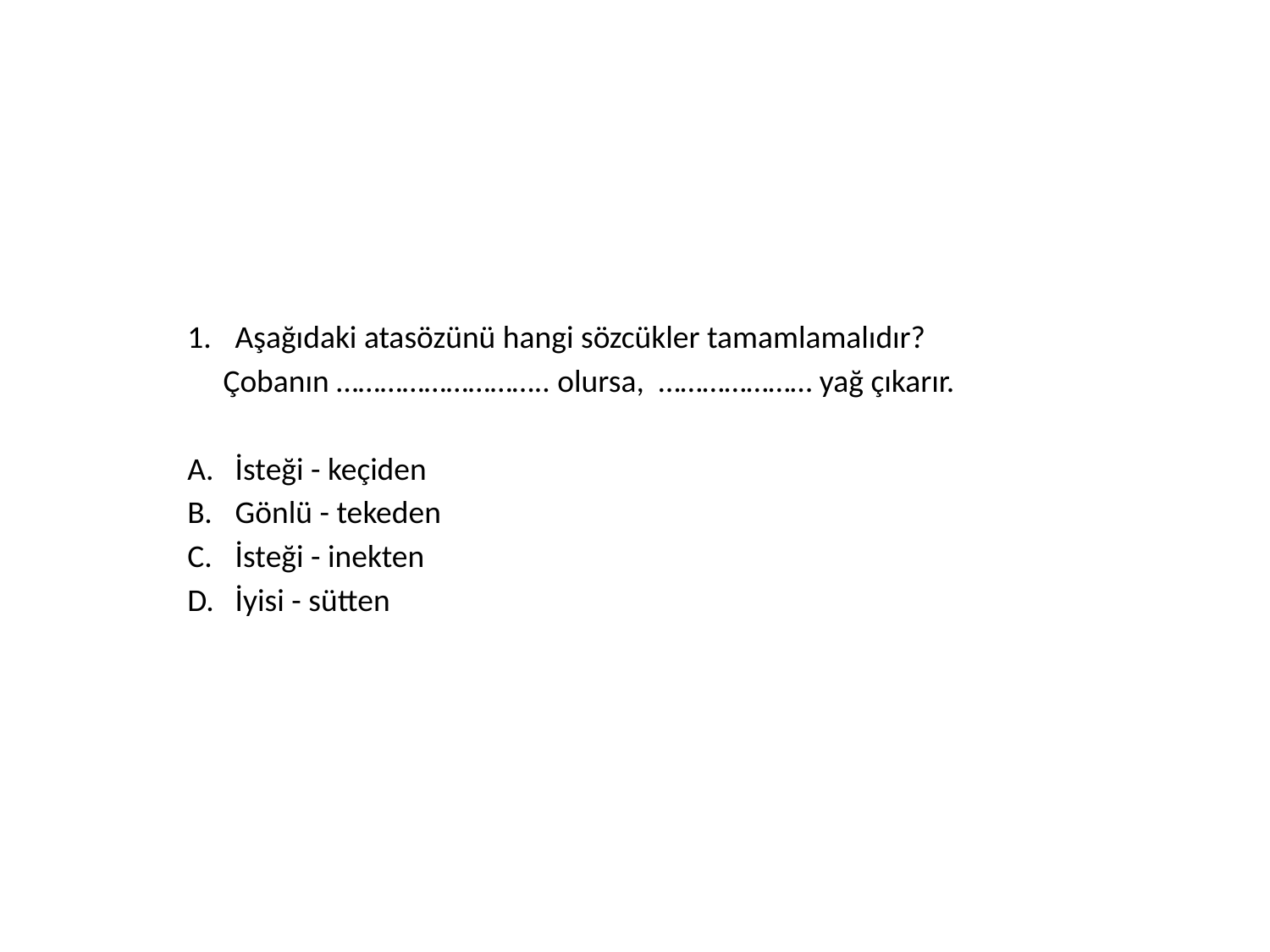

Aşağıdaki atasözünü hangi sözcükler tamamlamalıdır?
Çobanın ……………………….. olursa,  ………………… yağ çıkarır.

İsteği - keçiden
Gönlü - tekeden
İsteği - inekten
İyisi - sütten